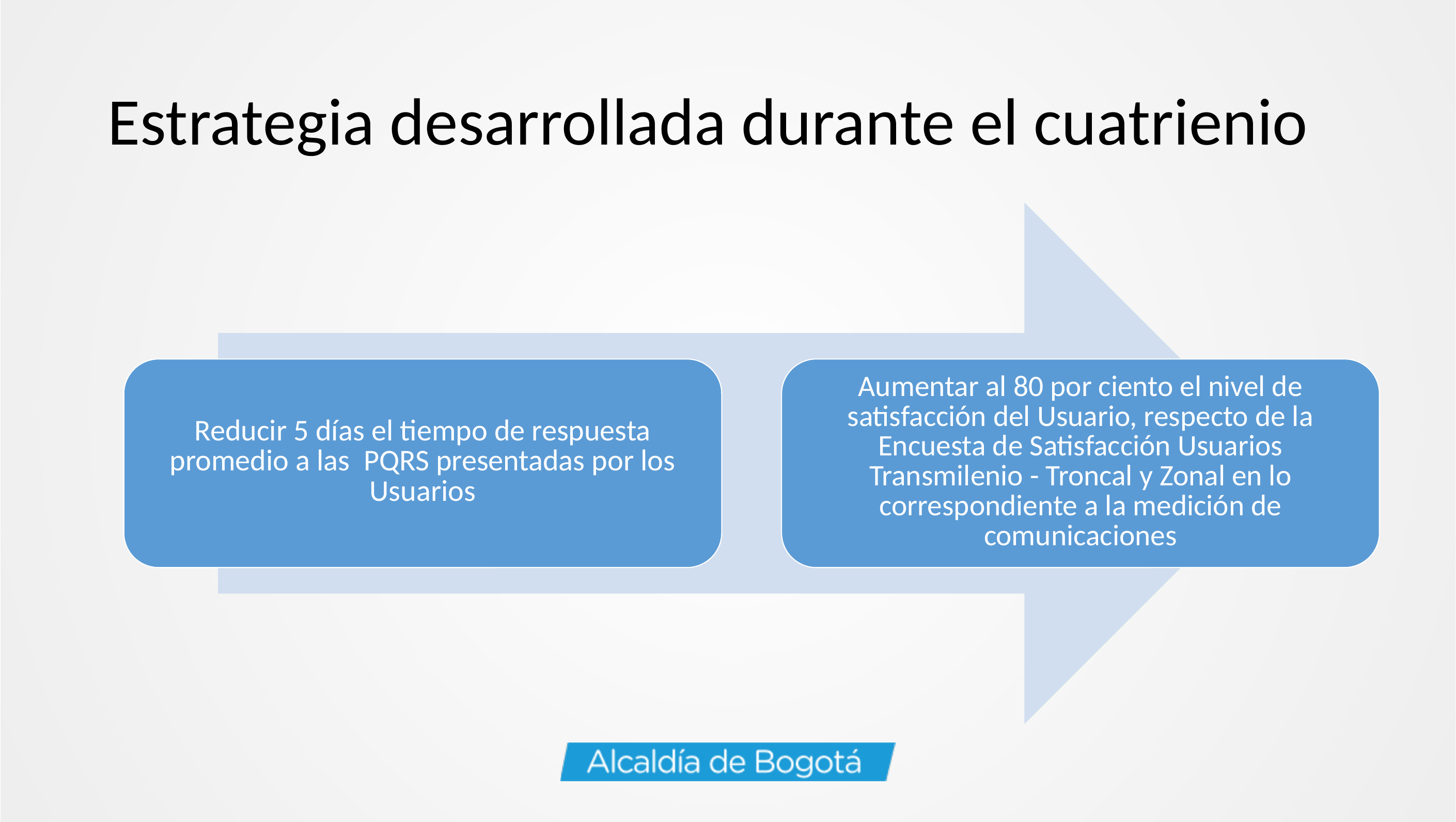

# Estrategia desarrollada durante el cuatrienio
Reducir 5 días el tiempo de respuesta promedio a las  PQRS presentadas por los Usuarios
Aumentar al 80 por ciento el nivel de satisfacción del Usuario, respecto de la Encuesta de Satisfacción Usuarios Transmilenio - Troncal y Zonal en lo correspondiente a la medición de comunicaciones